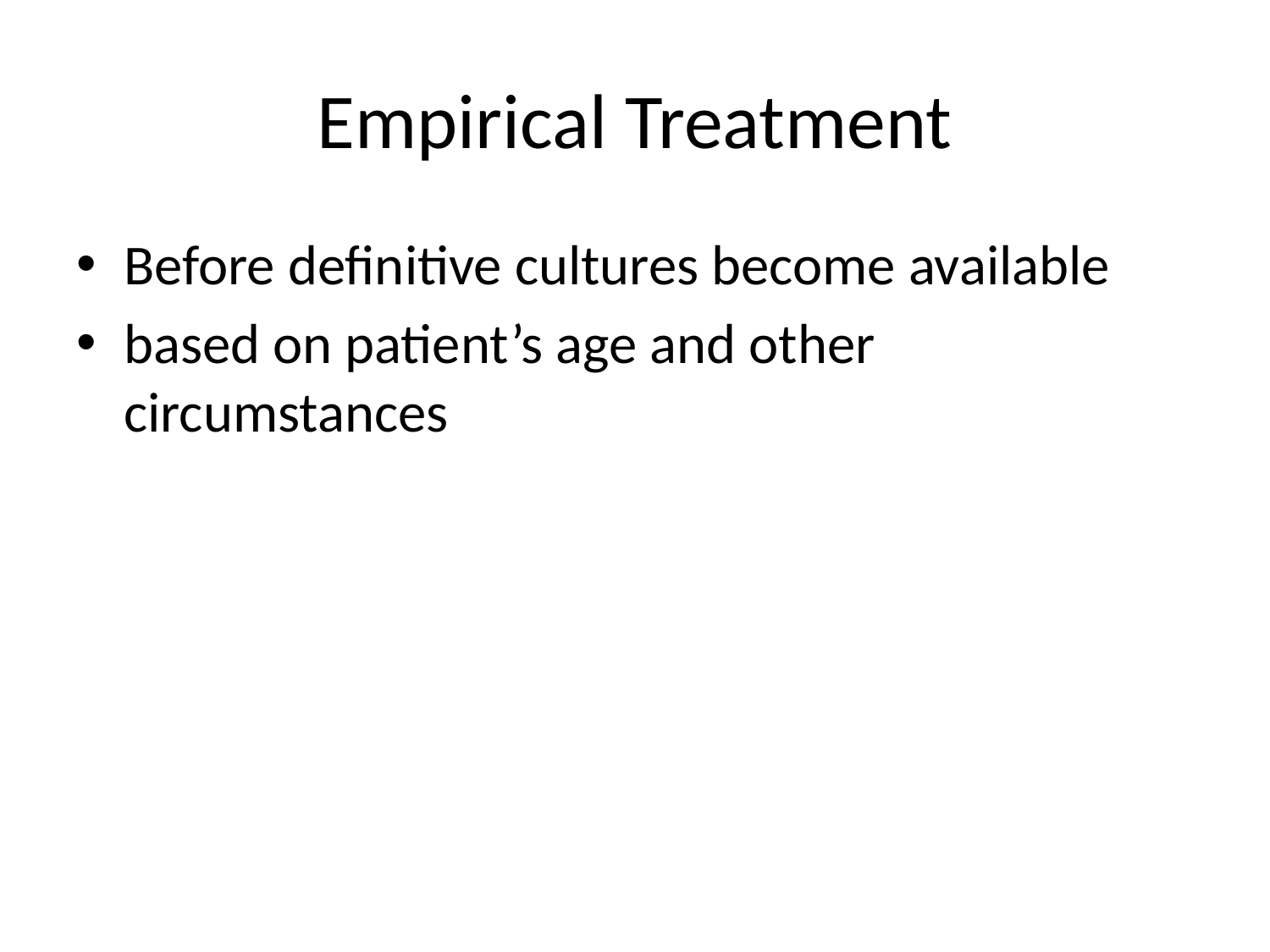

# Empirical Treatment
Before definitive cultures become available
based on patient’s age and other circumstances